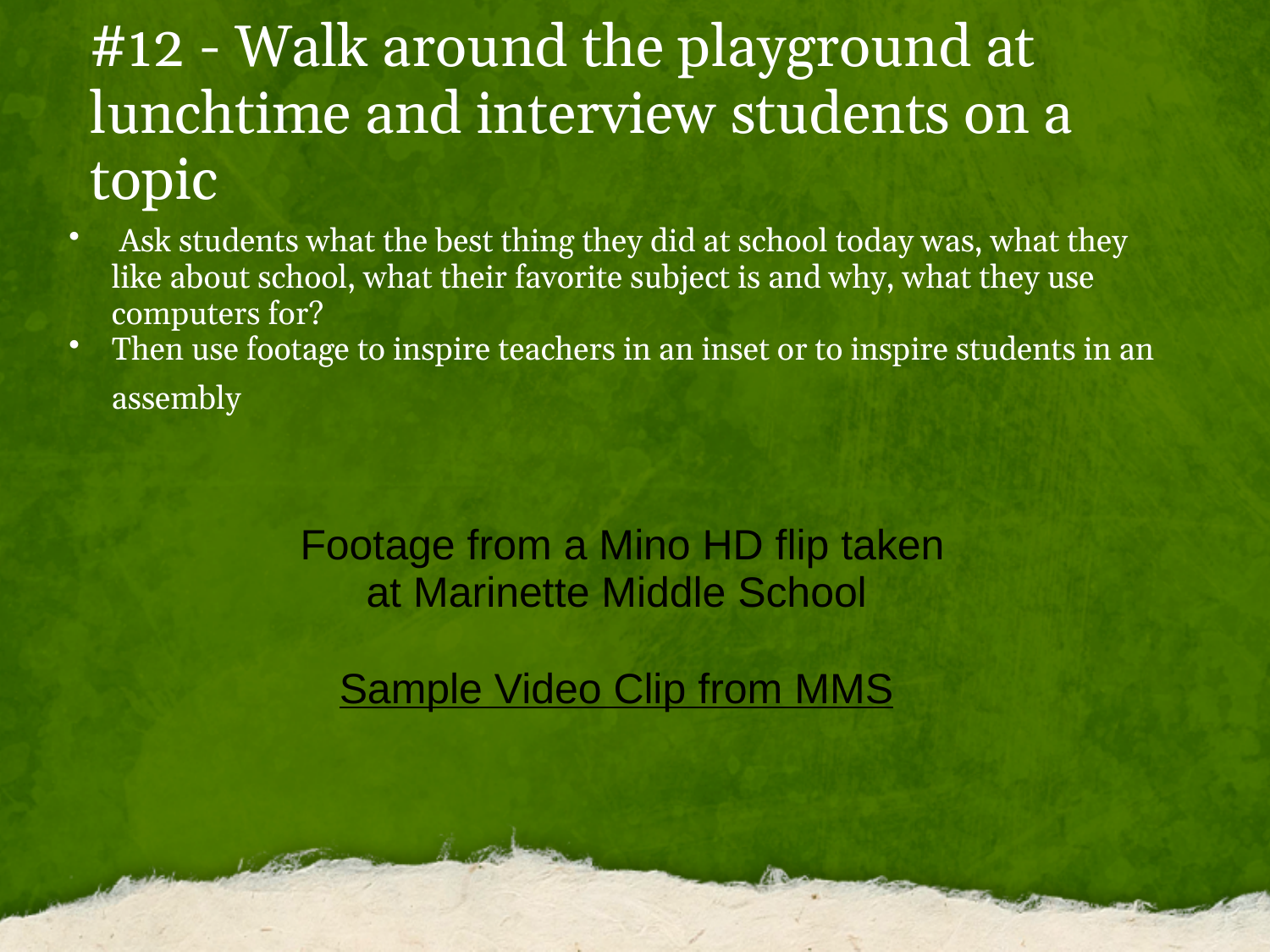

#12 - Walk around the playground at lunchtime and interview students on a topic
 Ask students what the best thing they did at school today was, what they like about school, what their favorite subject is and why, what they use computers for?
Then use footage to inspire teachers in an inset or to inspire students in an assembly
Footage from a Mino HD flip taken at Marinette Middle School

Sample Video Clip from MMS